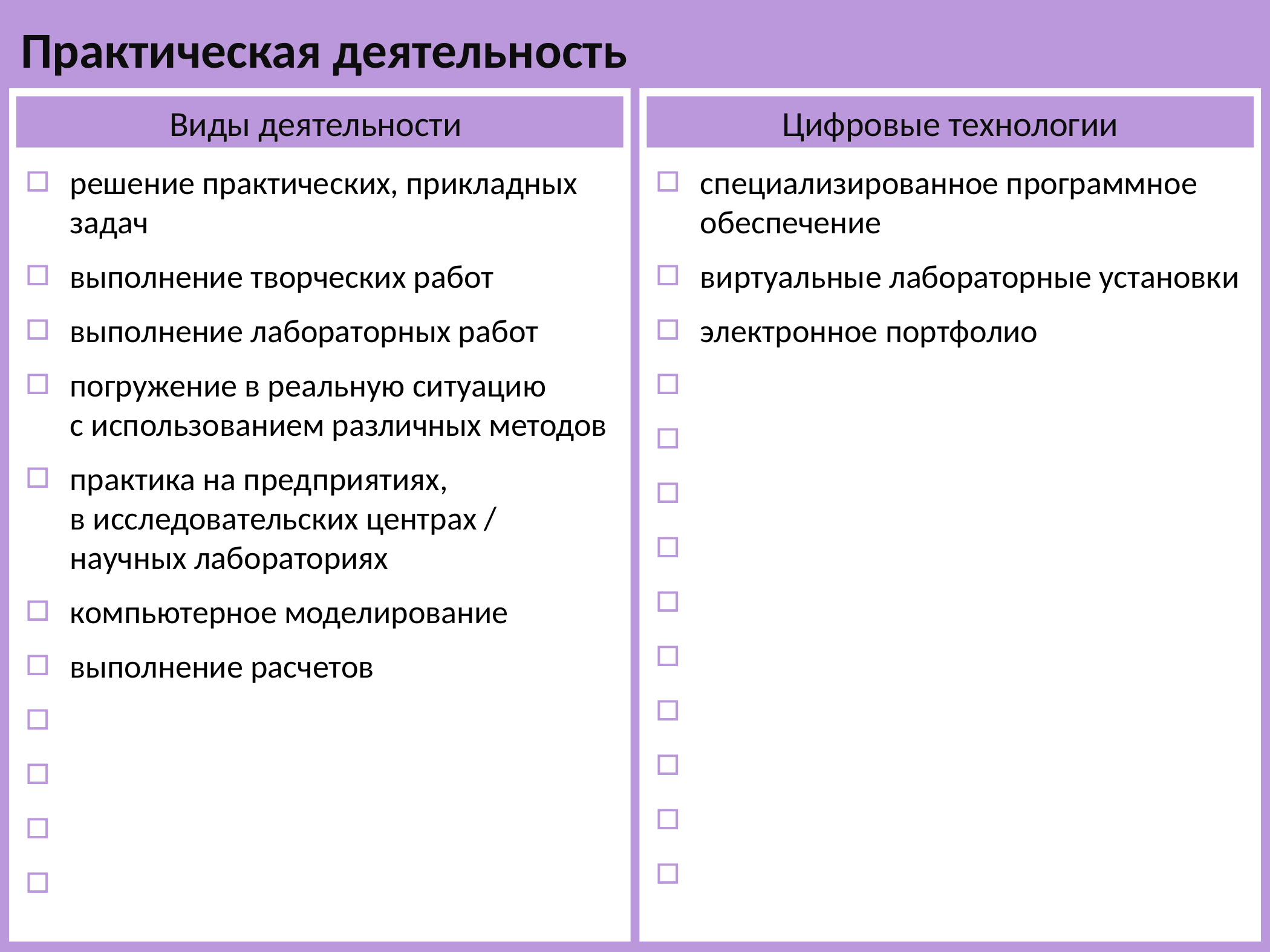

Практическая деятельность
Reading books, papers;

Виды деятельности
решение практических, прикладных задач
выполнение творческих работ
выполнение лабораторных работ
погружение в реальную ситуацию с использованием различных методов
практика на предприятиях, в исследовательских центрах /
научных лабораториях
компьютерное моделирование
выполнение расчетов
А
А
АА
А
Цифровые технологии
специализированное программное обеспечение
виртуальные лабораторные установки
электронное портфолио
А
А
А
А
А
АА
А
А
А
А